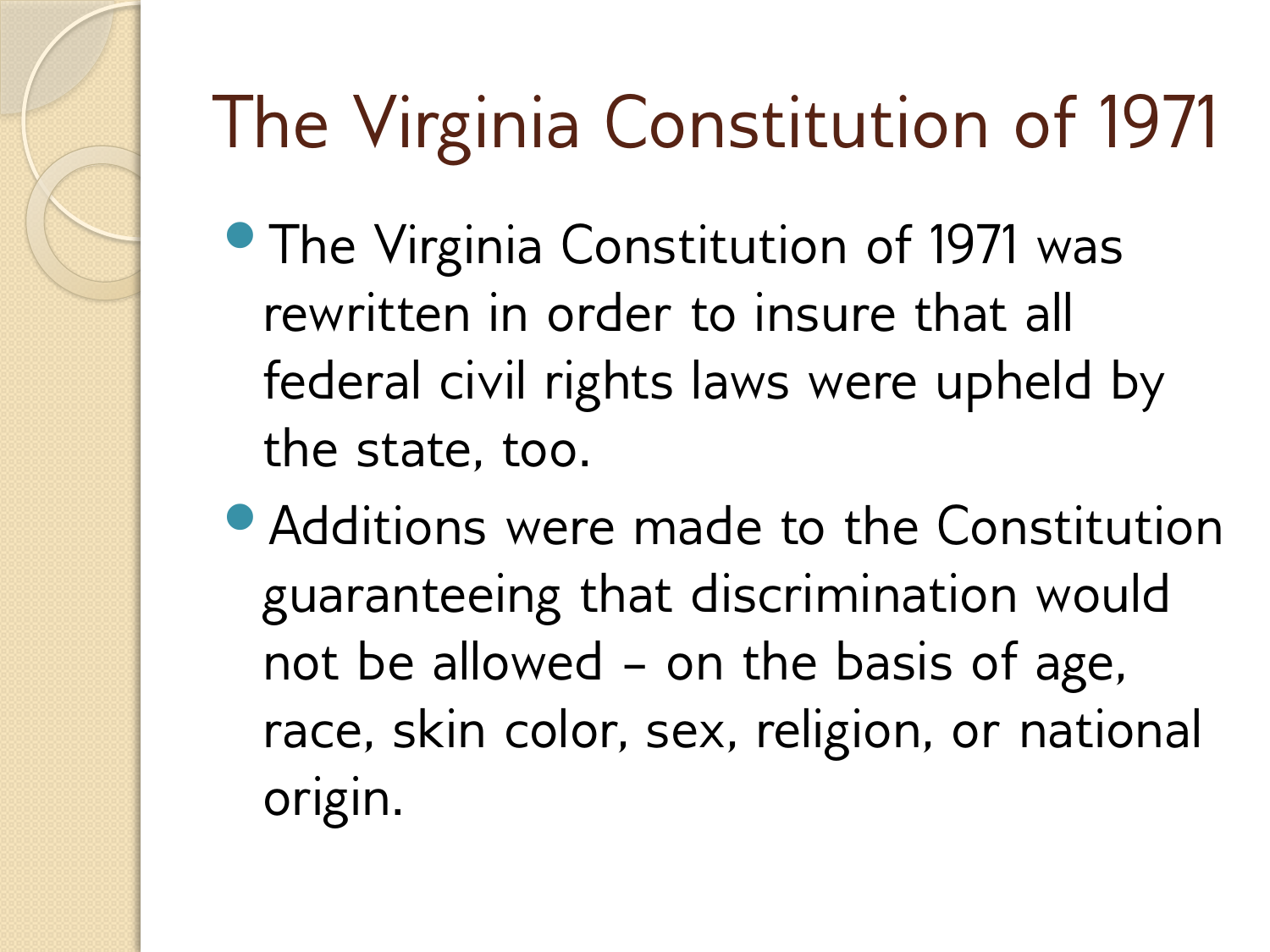

# The Virginia Constitution of 1971
The Virginia Constitution of 1971 was rewritten in order to insure that all federal civil rights laws were upheld by the state, too.
Additions were made to the Constitution guaranteeing that discrimination would not be allowed – on the basis of age, race, skin color, sex, religion, or national origin.